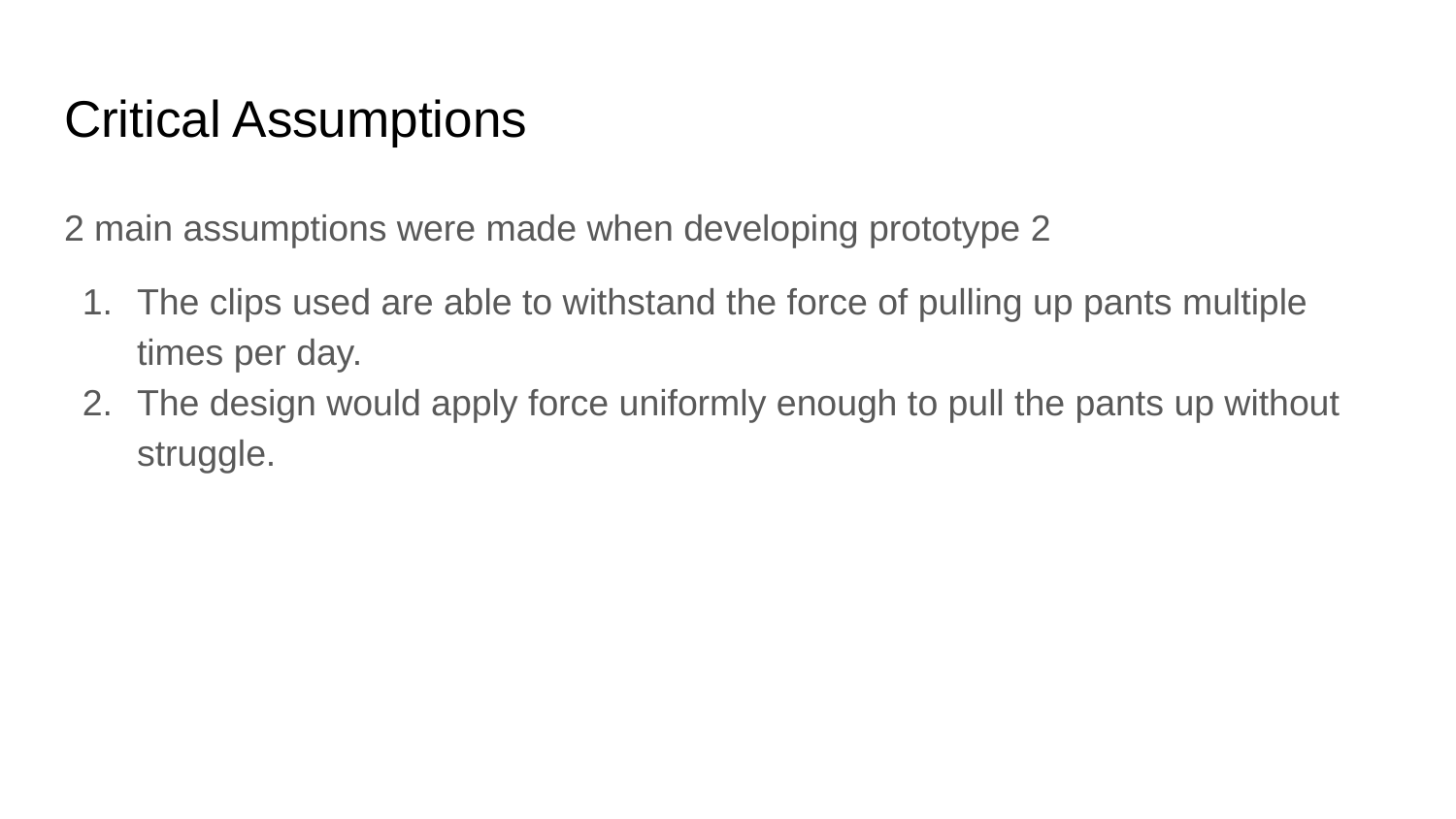

# Critical Assumptions
2 main assumptions were made when developing prototype 2
The clips used are able to withstand the force of pulling up pants multiple times per day.
The design would apply force uniformly enough to pull the pants up without struggle.